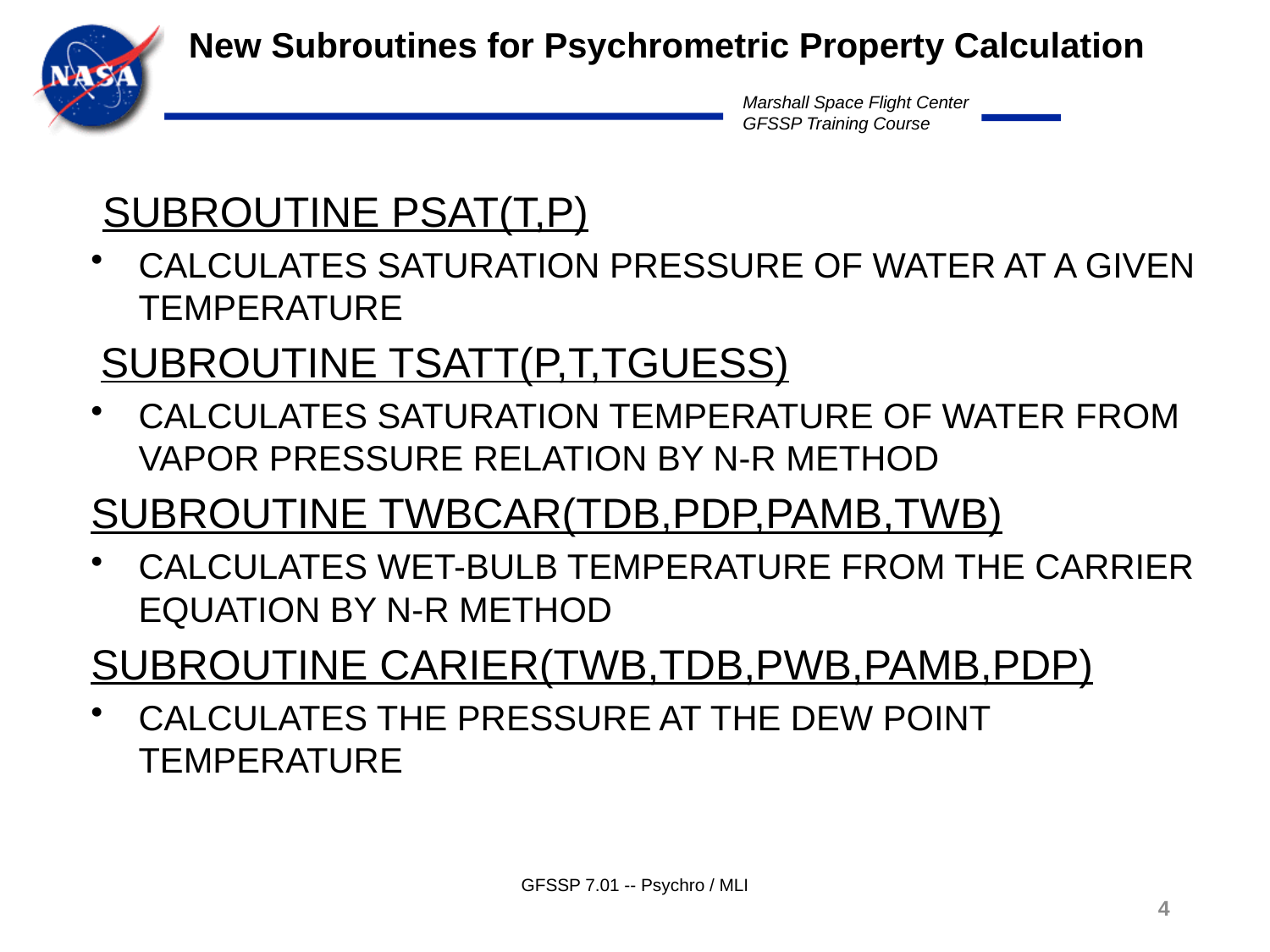

New Subroutines for Psychrometric Property Calculation
 SUBROUTINE PSAT(T,P)
CALCULATES SATURATION PRESSURE OF WATER AT A GIVEN TEMPERATURE
 SUBROUTINE TSATT(P,T,TGUESS)
CALCULATES SATURATION TEMPERATURE OF WATER FROM VAPOR PRESSURE RELATION BY N-R METHOD
SUBROUTINE TWBCAR(TDB,PDP,PAMB,TWB)
CALCULATES WET-BULB TEMPERATURE FROM THE CARRIER EQUATION BY N-R METHOD
SUBROUTINE CARIER(TWB,TDB,PWB,PAMB,PDP)
CALCULATES THE PRESSURE AT THE DEW POINT TEMPERATURE
GFSSP 7.01 -- Psychro / MLI
4